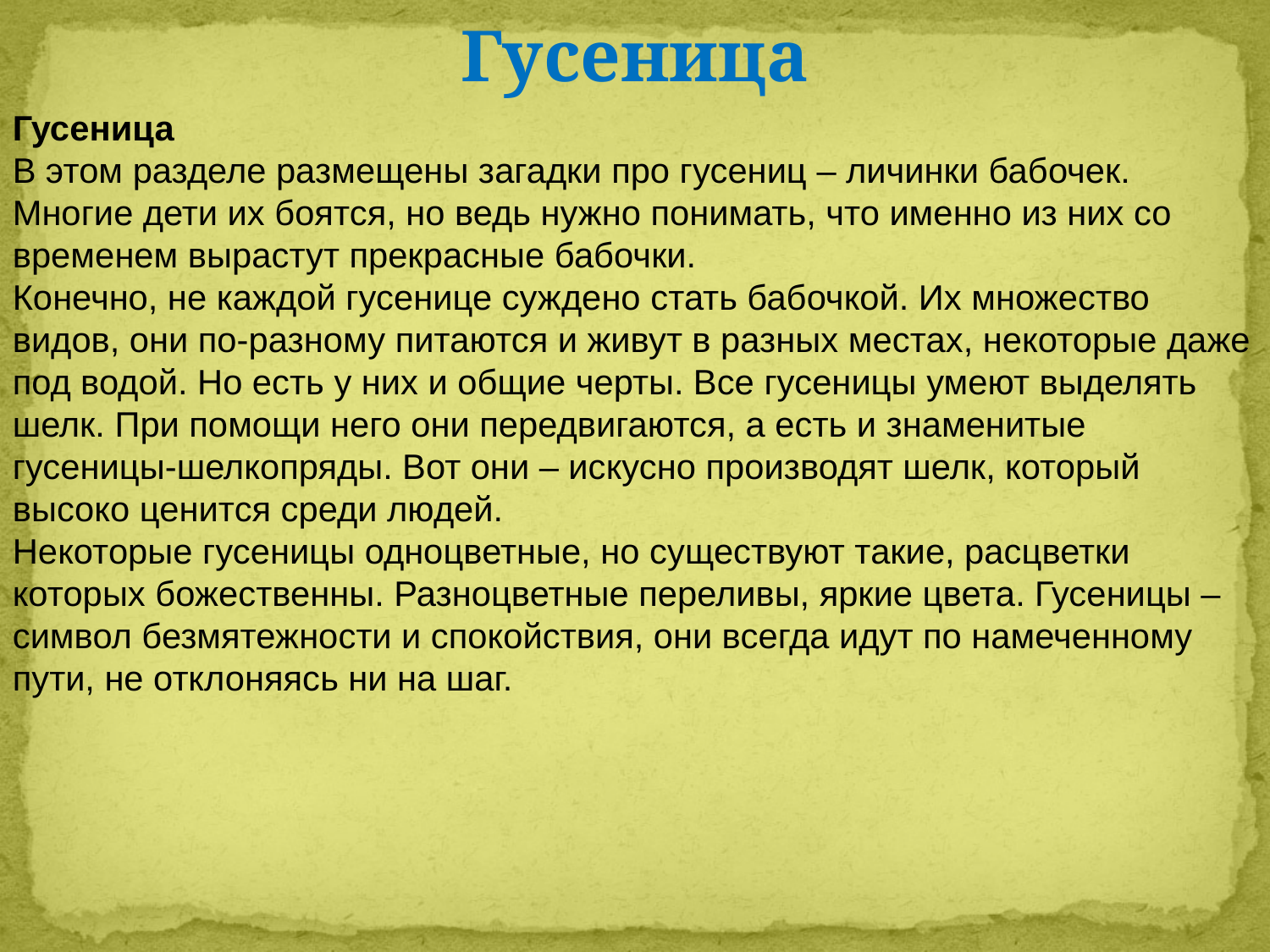

Гусеница

Гусеница
В этом разделе размещены загадки про гусениц – личинки бабочек. Многие дети их боятся, но ведь нужно понимать, что именно из них со временем вырастут прекрасные бабочки.
Конечно, не каждой гусенице суждено стать бабочкой. Их множество видов, они по-разному питаются и живут в разных местах, некоторые даже под водой. Но есть у них и общие черты. Все гусеницы умеют выделять шелк. При помощи него они передвигаются, а есть и знаменитые гусеницы-шелкопряды. Вот они – искусно производят шелк, который высоко ценится среди людей.
Некоторые гусеницы одноцветные, но существуют такие, расцветки которых божественны. Разноцветные переливы, яркие цвета. Гусеницы – символ безмятежности и спокойствия, они всегда идут по намеченному пути, не отклоняясь ни на шаг.